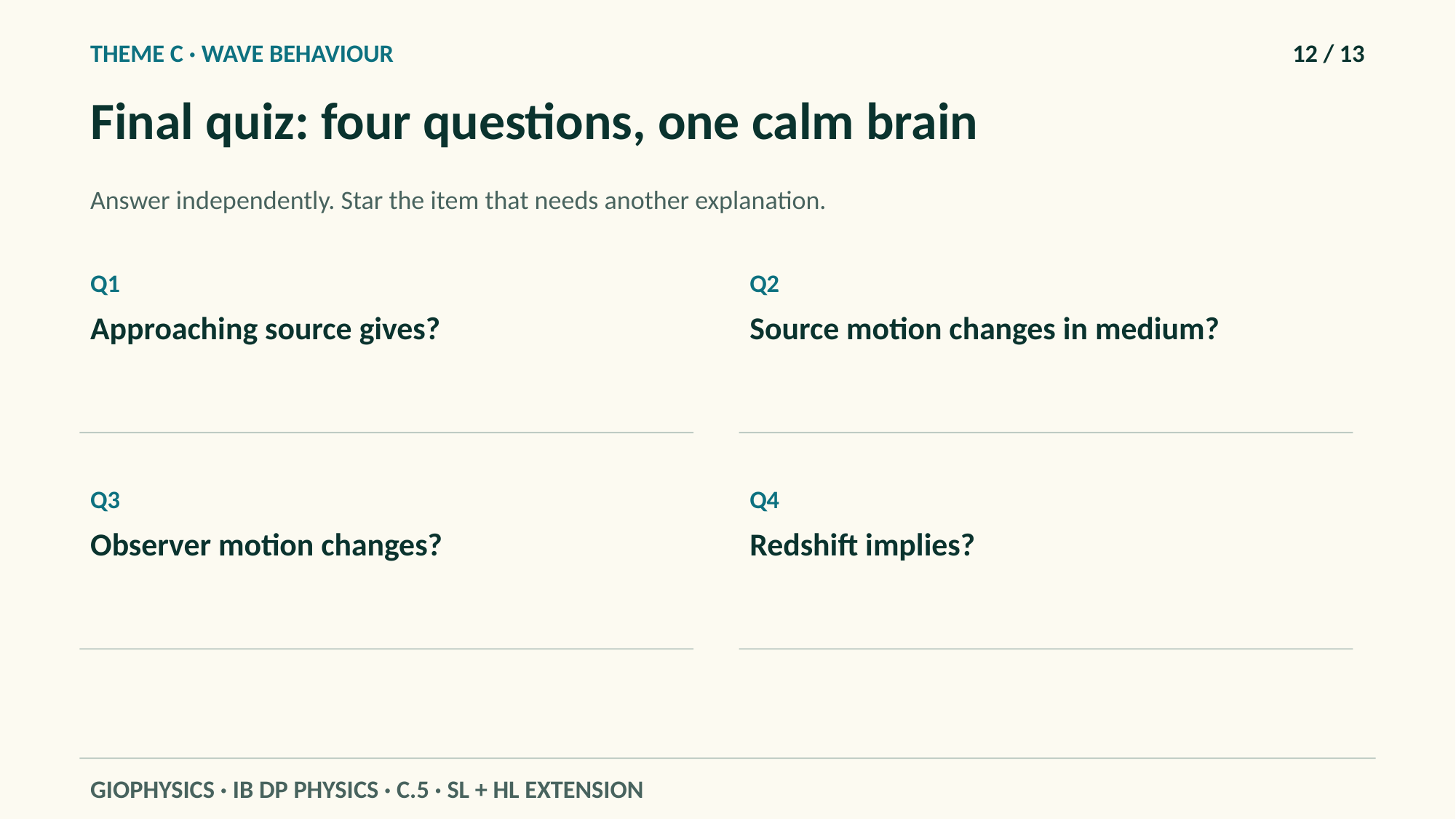

THEME C · WAVE BEHAVIOUR
12 / 13
Final quiz: four questions, one calm brain
Answer independently. Star the item that needs another explanation.
Q1
Q2
Approaching source gives?
Source motion changes in medium?

Q3
Q4
Observer motion changes?
Redshift implies?

GIOPHYSICS · IB DP PHYSICS · C.5 · SL + HL EXTENSION